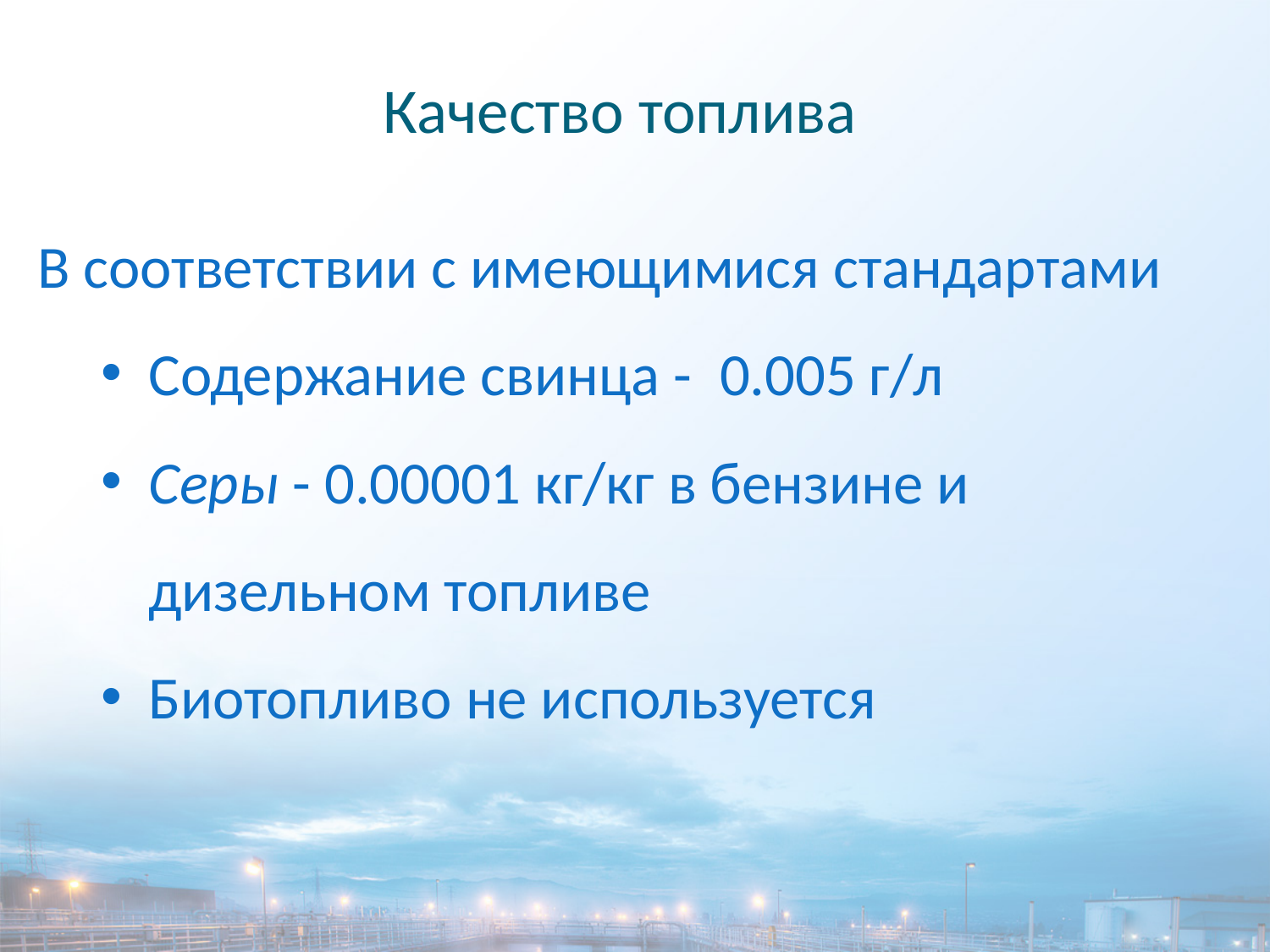

Качество топлива
В соответствии с имеющимися стандартами
Содержание свинца -  0.005 г/л
Серы - 0.00001 кг/кг в бензине и дизельном топливе
Биотопливо не используется